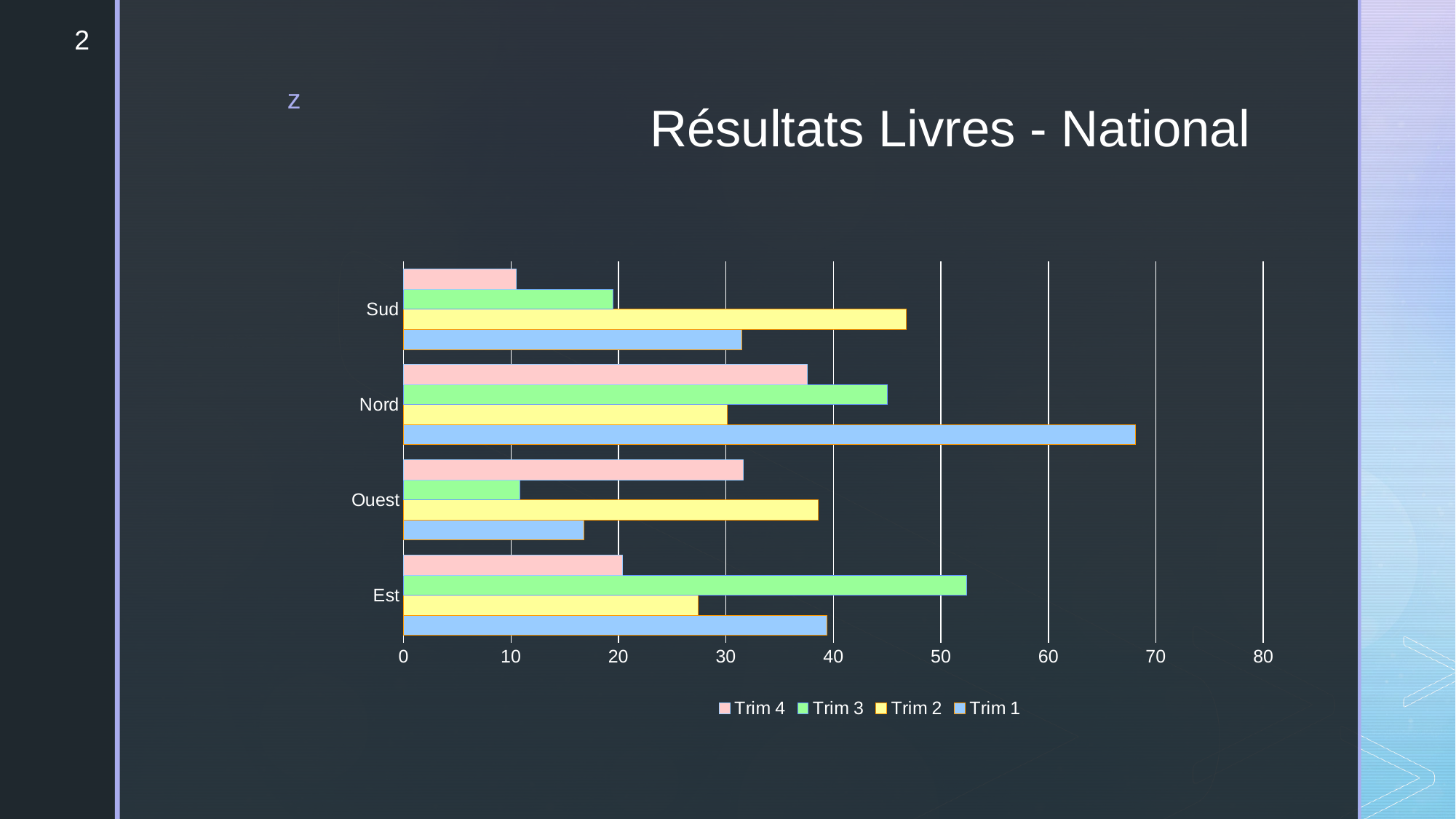

2
# Résultats Livres - National

### Chart

| Category | Trim 1 | Trim 2 | Trim 3 | Trim 4 |
|---|---|---|---|---|
| Est | 39.4 | 27.4 | 52.4 | 20.4 |
| Ouest | 16.8 | 38.6 | 10.8 | 31.6 |
| Nord | 68.1 | 30.1 | 45.0 | 37.6 |
| Sud | 31.5 | 46.8 | 19.5 | 10.5 |